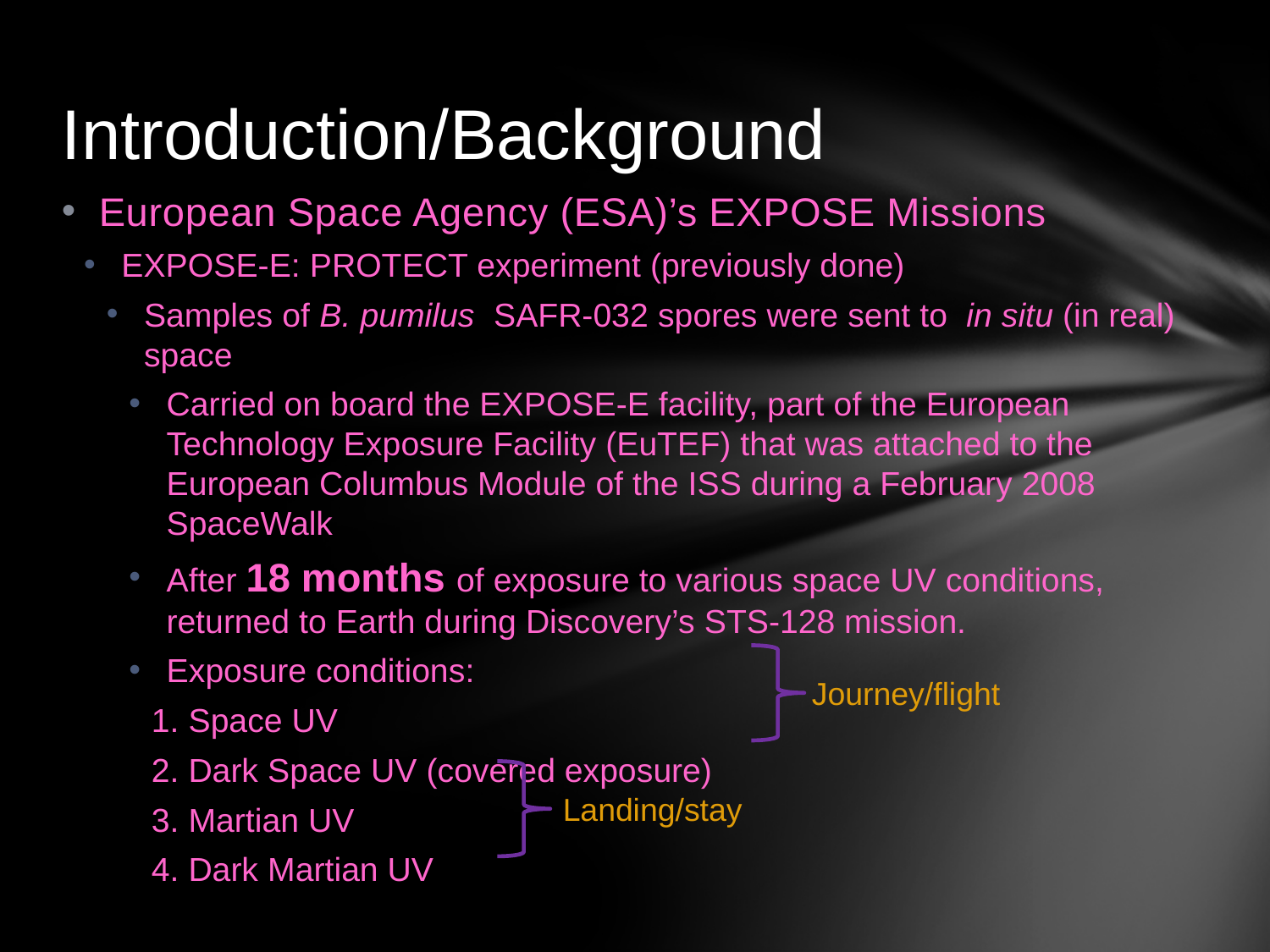

# Introduction/Background
European Space Agency (ESA)’s EXPOSE Missions
EXPOSE-E: PROTECT experiment (previously done)
Samples of B. pumilus  SAFR-032 spores were sent to  in situ (in real) space
Carried on board the EXPOSE-E facility, part of the European Technology Exposure Facility (EuTEF) that was attached to the European Columbus Module of the ISS during a February 2008 SpaceWalk
After 18 months of exposure to various space UV conditions, returned to Earth during Discovery’s STS-128 mission.
Exposure conditions:
	1. Space UV
	2. Dark Space UV (covered exposure)
	3. Martian UV
	4. Dark Martian UV

Journey/flight

Landing/stay